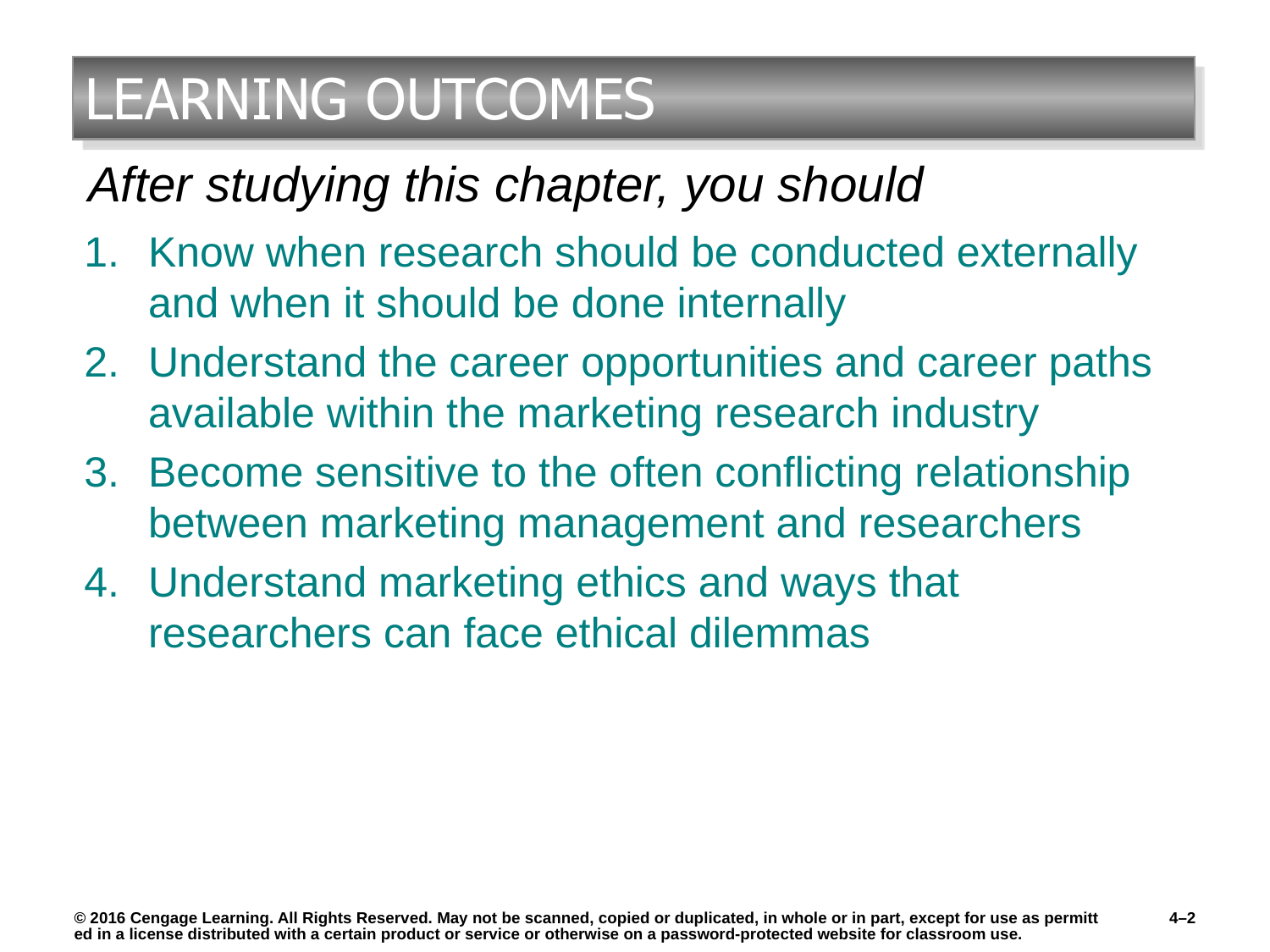

# LEARNING OUTCOMES
Know when research should be conducted externally and when it should be done internally
Understand the career opportunities and career paths available within the marketing research industry
Become sensitive to the often conflicting relationship between marketing management and researchers
Understand marketing ethics and ways that researchers can face ethical dilemmas

4–2
© 2016 Cengage Learning. All Rights Reserved. May not be scanned, copied or duplicated, in whole or in part, except for use as permitted in a license distributed with a certain product or service or otherwise on a password-protected website for classroom use.